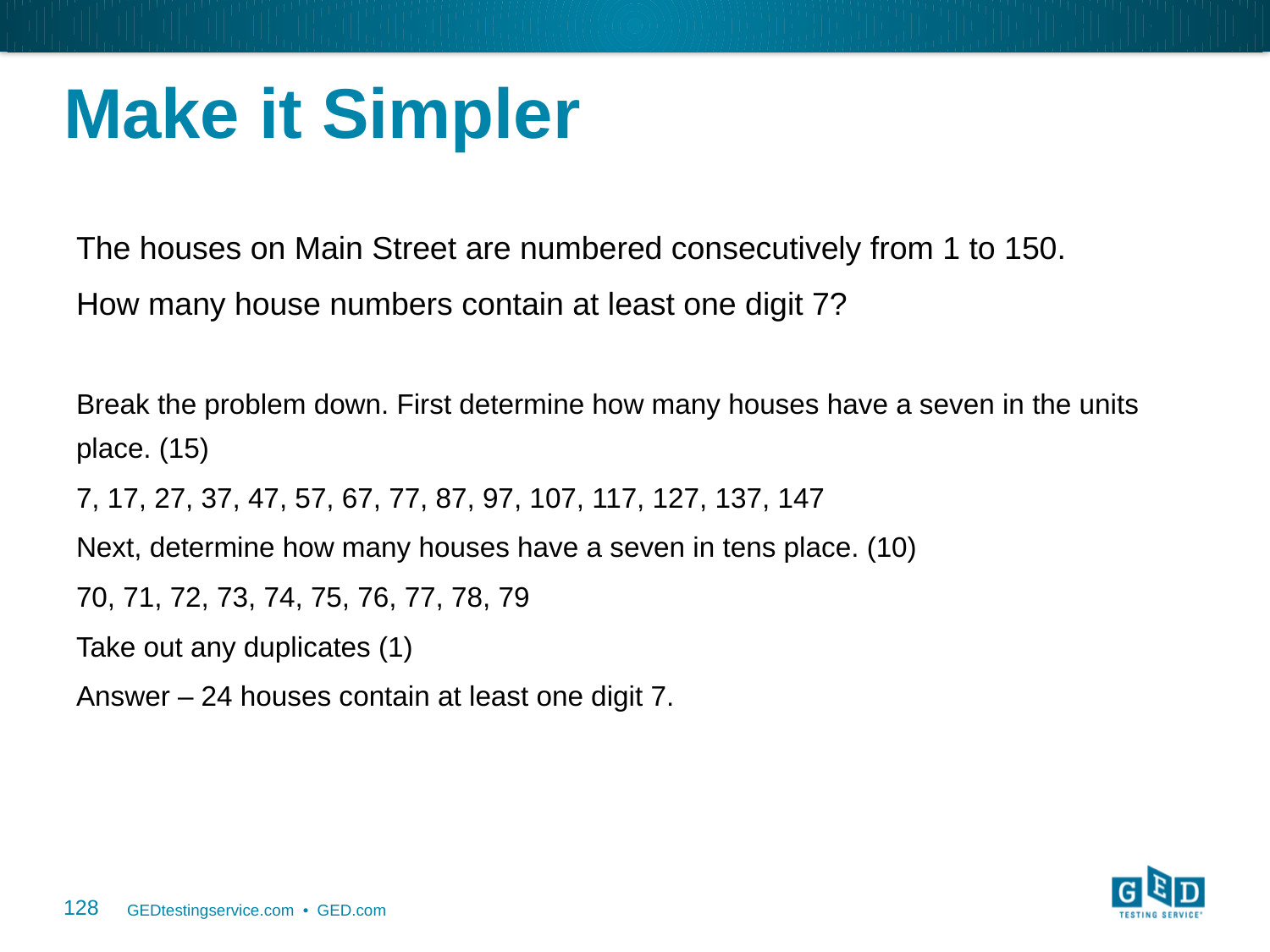

# Make it Simpler
The houses on Main Street are numbered consecutively from 1 to 150.
How many house numbers contain at least one digit 7?

Break the problem down. First determine how many houses have a seven in the units place. (15)
7, 17, 27, 37, 47, 57, 67, 77, 87, 97, 107, 117, 127, 137, 147
Next, determine how many houses have a seven in tens place. (10)
70, 71, 72, 73, 74, 75, 76, 77, 78, 79
Take out any duplicates (1)
Answer – 24 houses contain at least one digit 7.

128